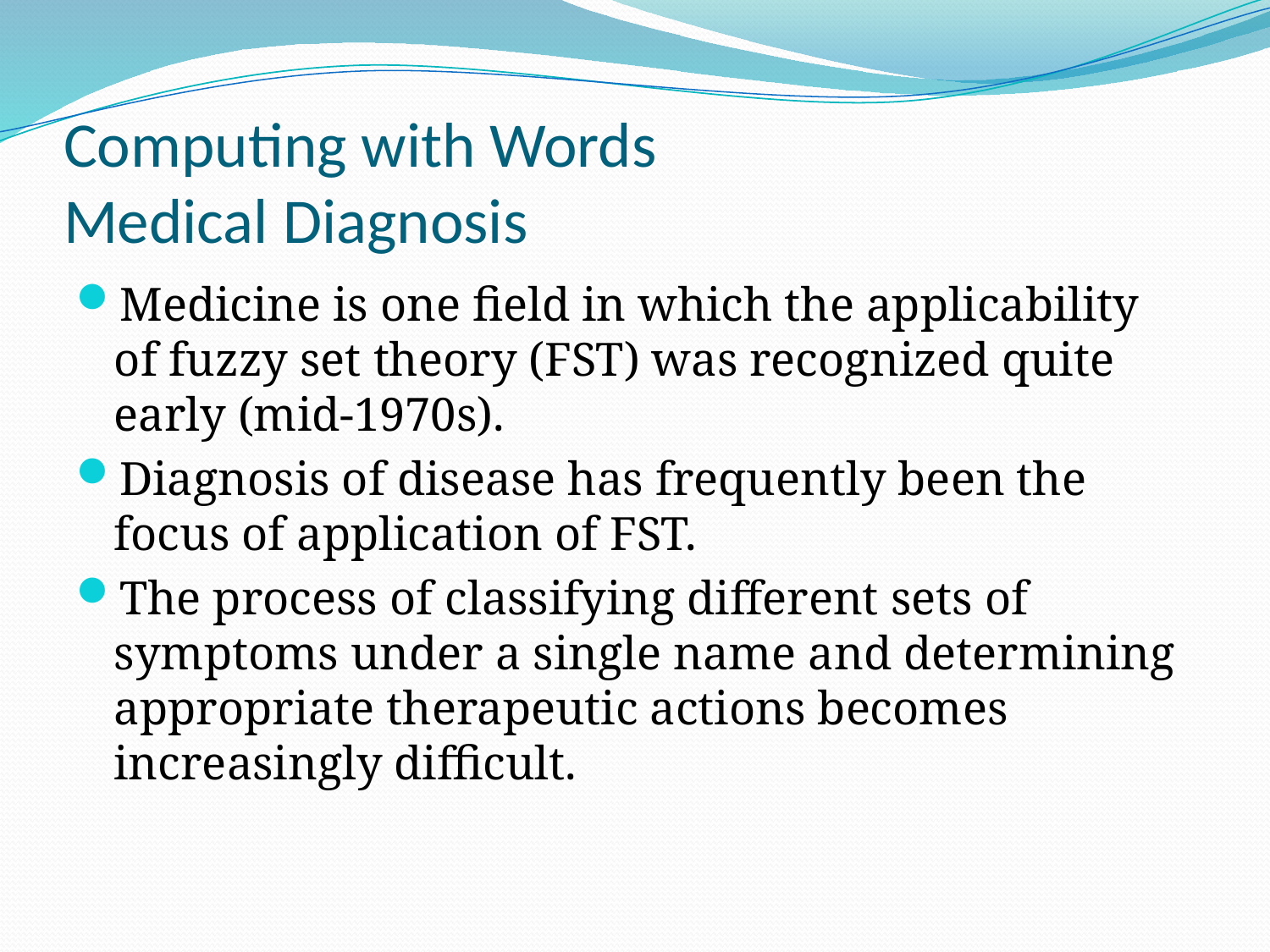

# Computing with Words Medical Diagnosis
Medicine is one field in which the applicability of fuzzy set theory (FST) was recognized quite early (mid-1970s).
Diagnosis of disease has frequently been the focus of application of FST.
The process of classifying different sets of symptoms under a single name and determining appropriate therapeutic actions becomes increasingly difficult.